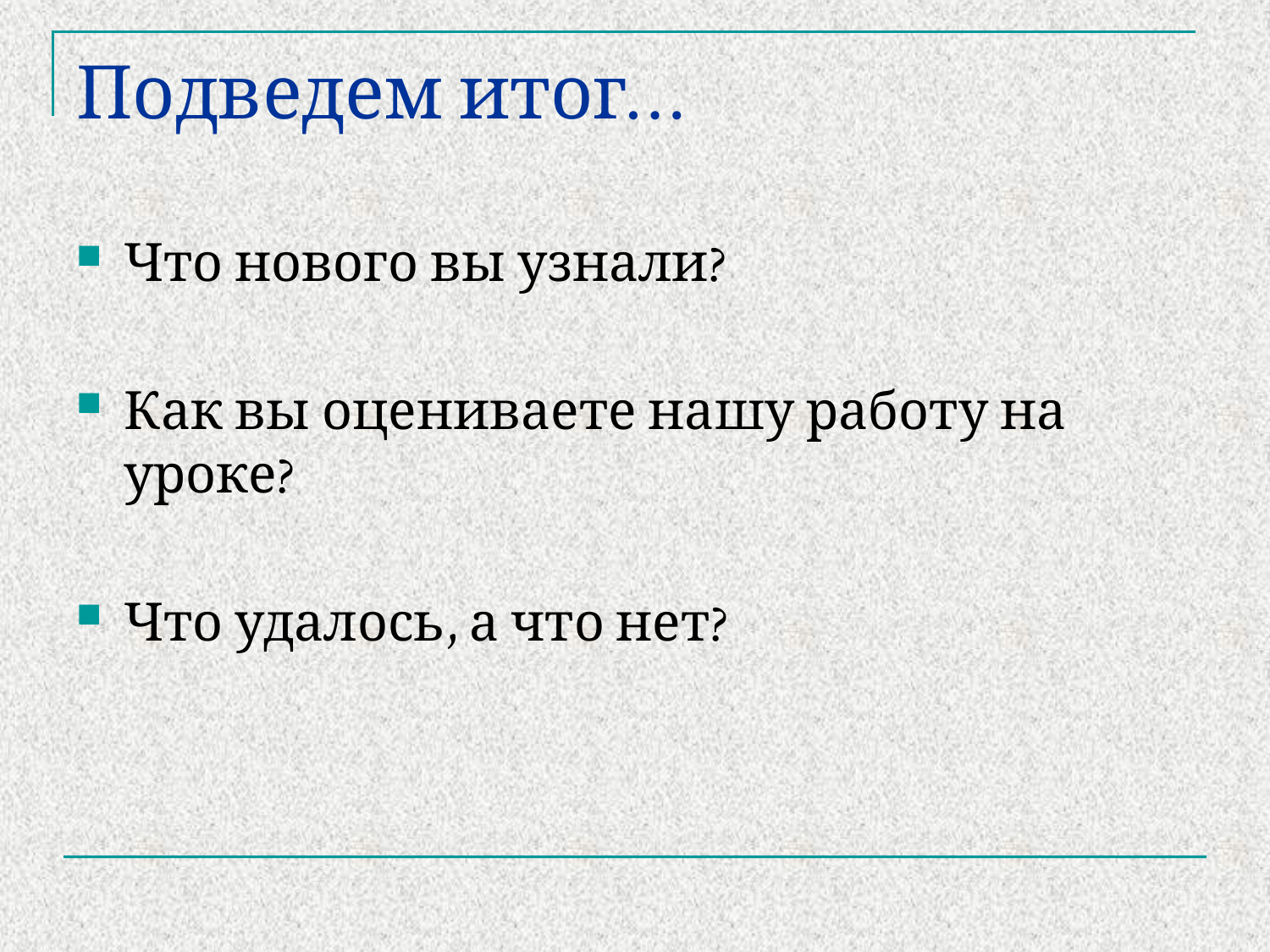

# Подведем итог…
Что нового вы узнали?

Как вы оцениваете нашу работу на уроке?

Что удалось, а что нет?